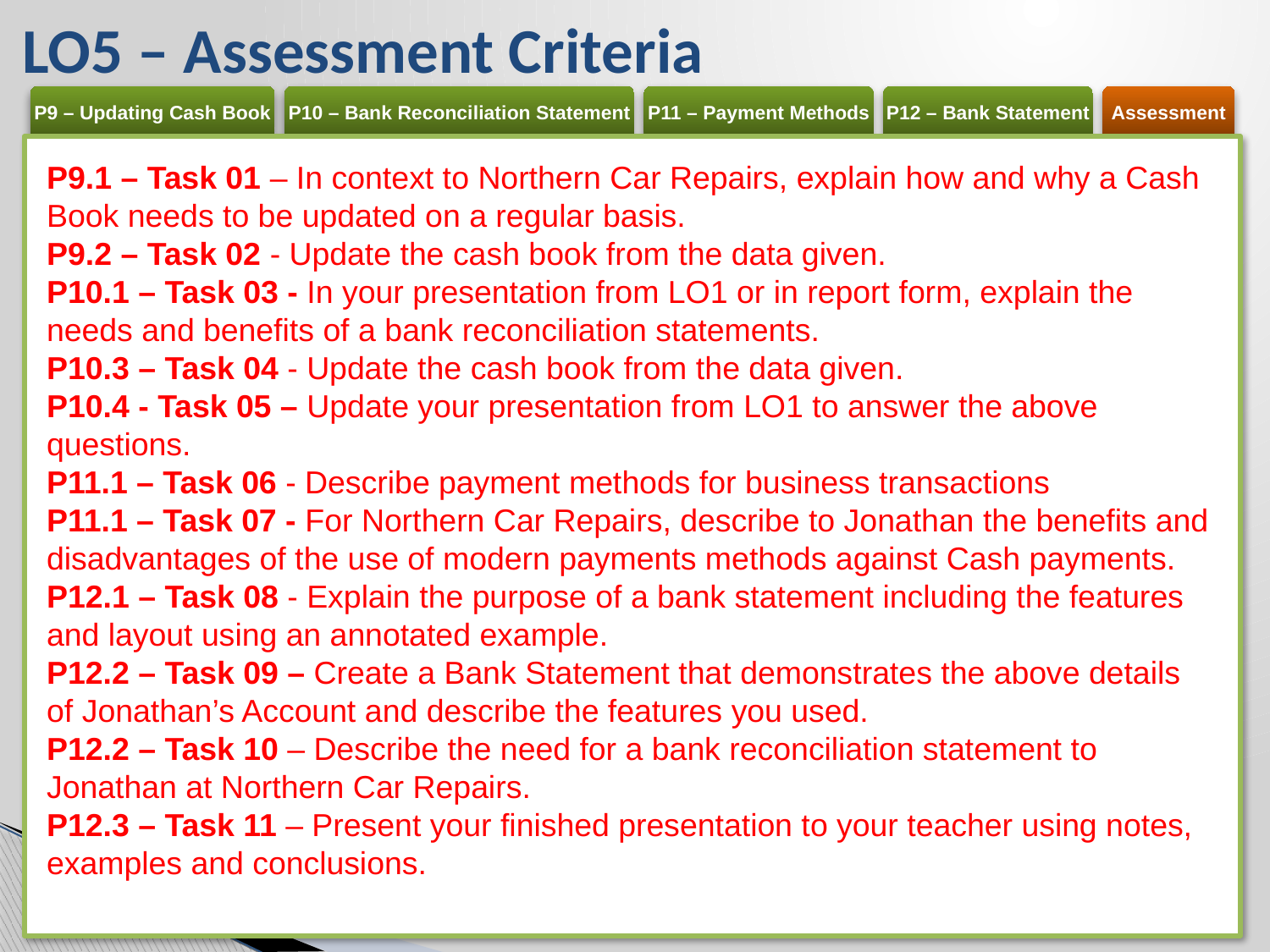

# LO5 – Assessment Criteria
P9.1 – Task 01 – In context to Northern Car Repairs, explain how and why a Cash Book needs to be updated on a regular basis.
P9.2 – Task 02 - Update the cash book from the data given.
P10.1 – Task 03 - In your presentation from LO1 or in report form, explain the needs and benefits of a bank reconciliation statements.
P10.3 – Task 04 - Update the cash book from the data given.
P10.4 - Task 05 – Update your presentation from LO1 to answer the above questions.
P11.1 – Task 06 - Describe payment methods for business transactions
P11.1 – Task 07 - For Northern Car Repairs, describe to Jonathan the benefits and disadvantages of the use of modern payments methods against Cash payments.
P12.1 – Task 08 - Explain the purpose of a bank statement including the features and layout using an annotated example.
P12.2 – Task 09 – Create a Bank Statement that demonstrates the above details of Jonathan’s Account and describe the features you used.
P12.2 – Task 10 – Describe the need for a bank reconciliation statement to Jonathan at Northern Car Repairs.
P12.3 – Task 11 – Present your finished presentation to your teacher using notes, examples and conclusions.